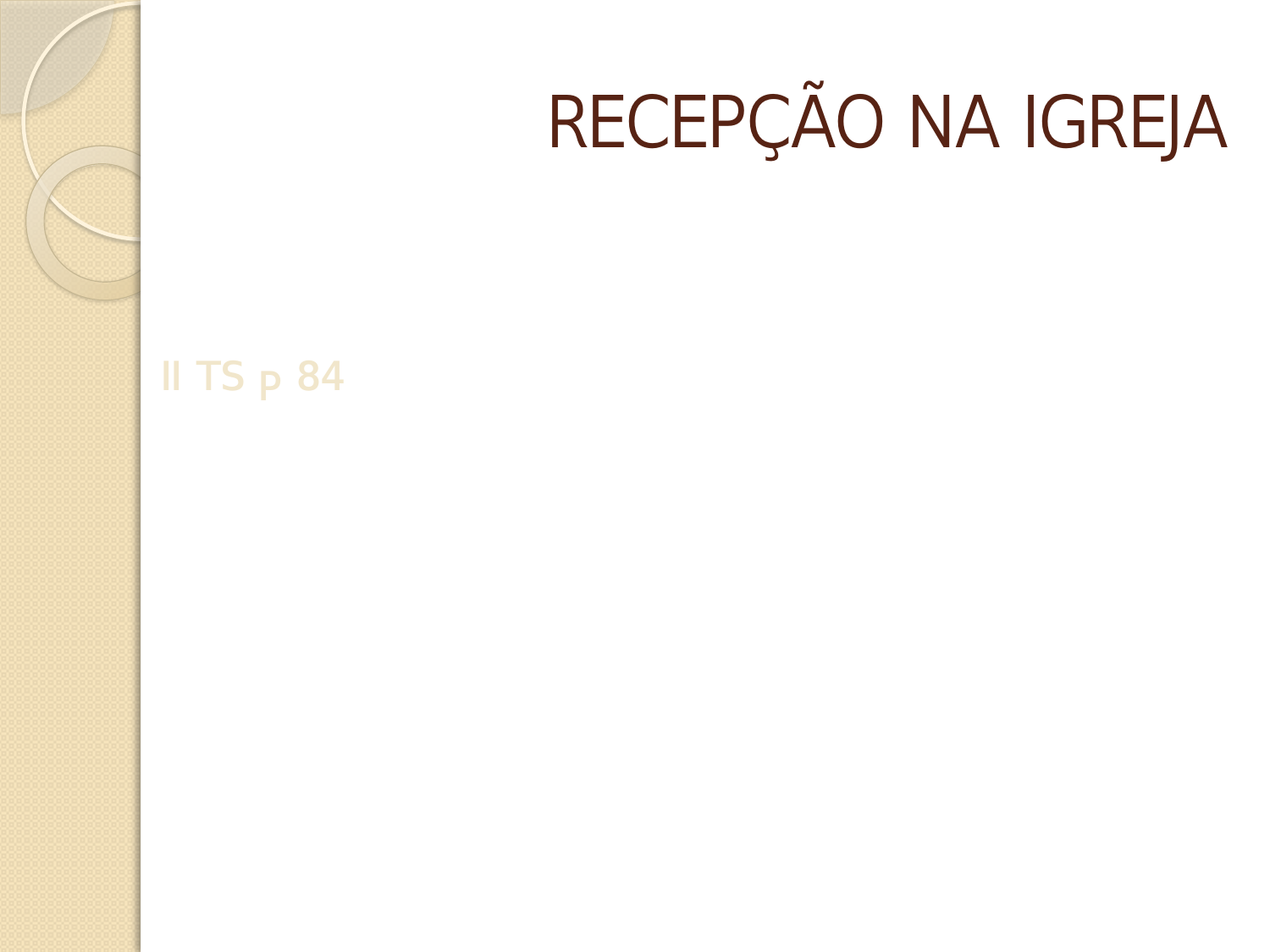

# RECEPÇÃO NA IGREJA
II TS p 84